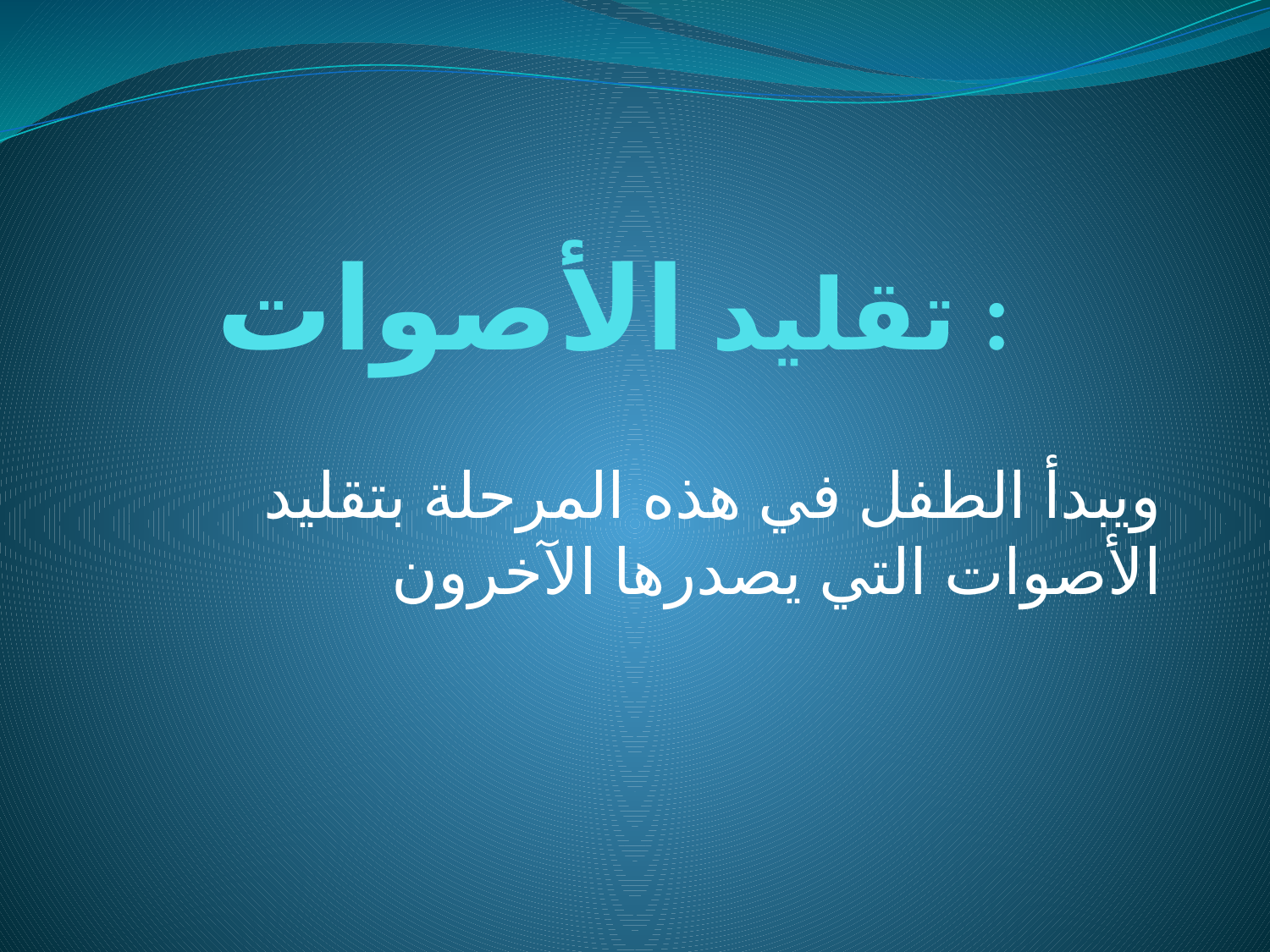

# تقليد الأصوات :
ويبدأ الطفل في هذه المرحلة بتقليد الأصوات التي يصدرها الآخرون